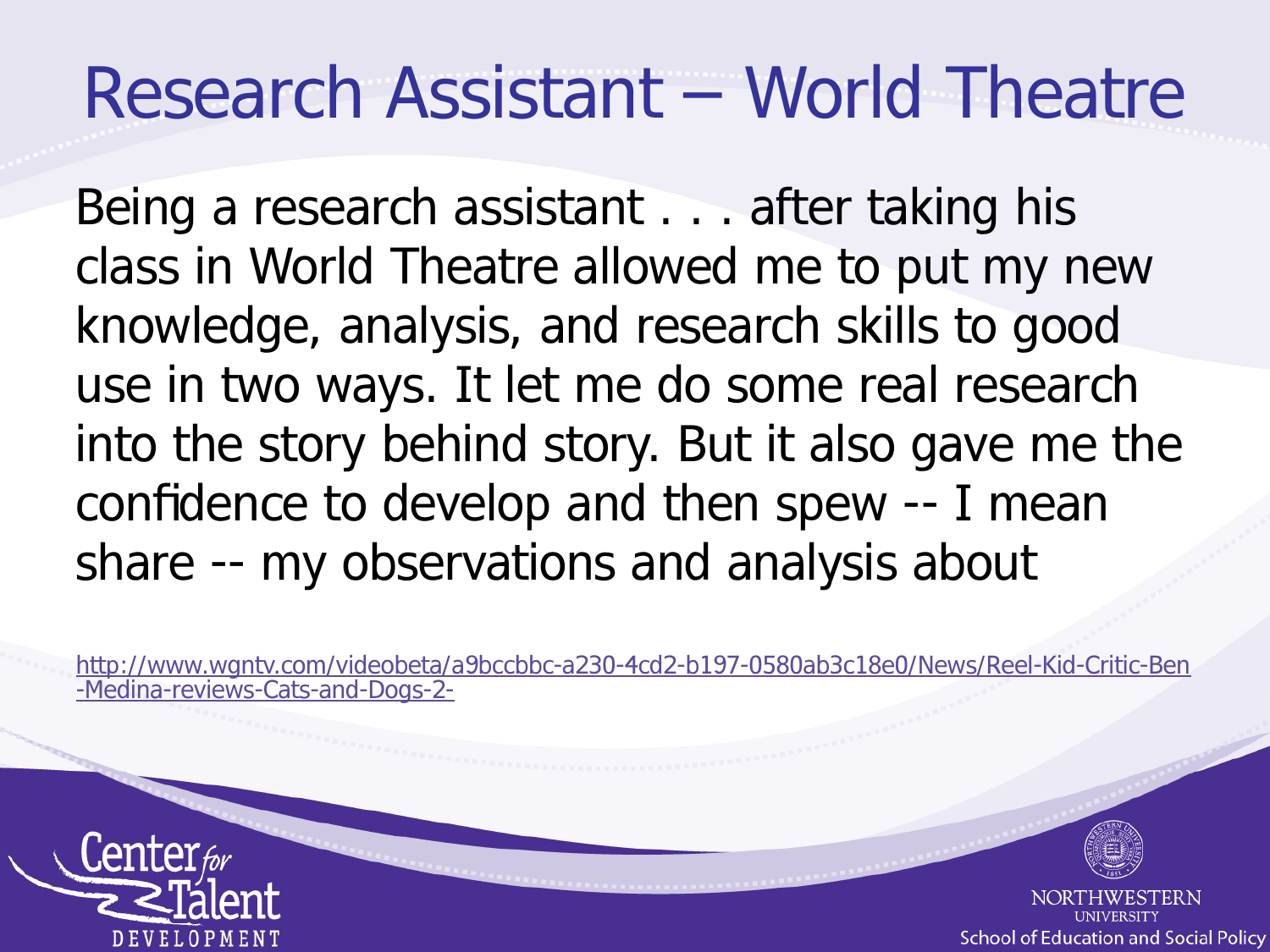

# Research Assistant – World Theatre
Being a research assistant . . . after taking his class in World Theatre allowed me to put my new knowledge, analysis, and research skills to good use in two ways. It let me do some real research into the story behind story. But it also gave me the confidence to develop and then spew -- I mean share -- my observations and analysis about

http://www.wgntv.com/videobeta/a9bccbbc-a230-4cd2-b197-0580ab3c18e0/News/Reel-Kid-Critic-Ben-Medina-reviews-Cats-and-Dogs-2-